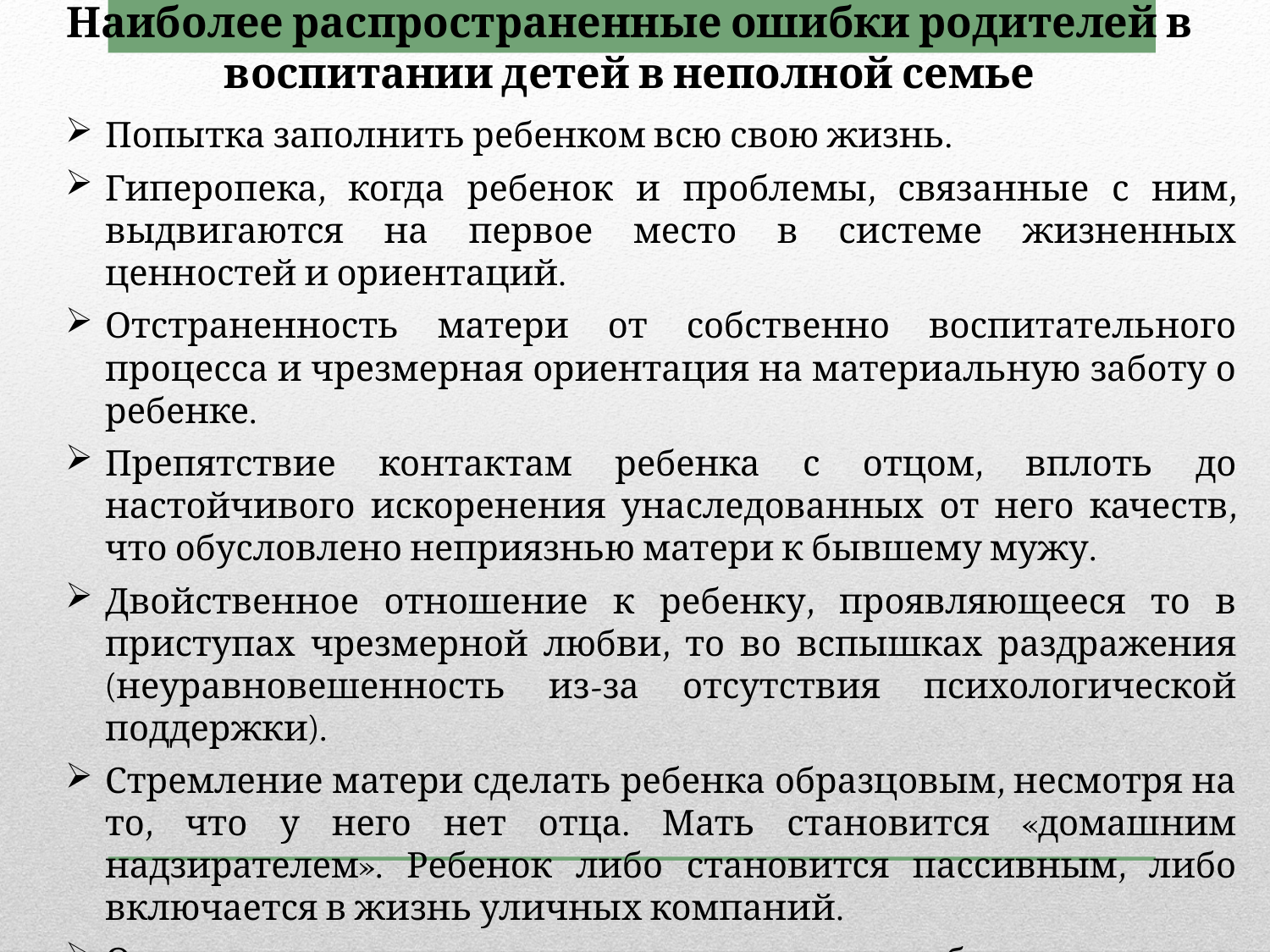

Наиболее распространенные ошибки родителей в воспитании детей в неполной семье
По­пытка заполнить ребенком всю свою жизнь.
Гиперопека, когда ребенок и проблемы, связанные с ним, выдвигаются на первое место в системе жизненных ценностей и ориентаций.
Отстраненность матери от собственно воспитательного процесса и чрезмерная ориентация на материальную заботу о ребенке.
Препятствие контактам ребенка с отцом, вплоть до настойчивого искоренения унаследованных от него качеств, что обусловлено неприязнью матери к бывшему мужу.
Двойственное отношение к ребенку, проявляющееся то в приступах чрезмерной любви, то во вспышках раздражения (неуравновешенность из-за отсутствия психологической поддержки).
Стремление матери сделать ребенка образцовым, несмотря на то, что у него нет отца. Мать становится «домашним надзирателем». Ребенок либо становится пассивным, либо включается в жизнь уличных компаний.
Отстраненность матери от ухода за ребенком и его воспитания.